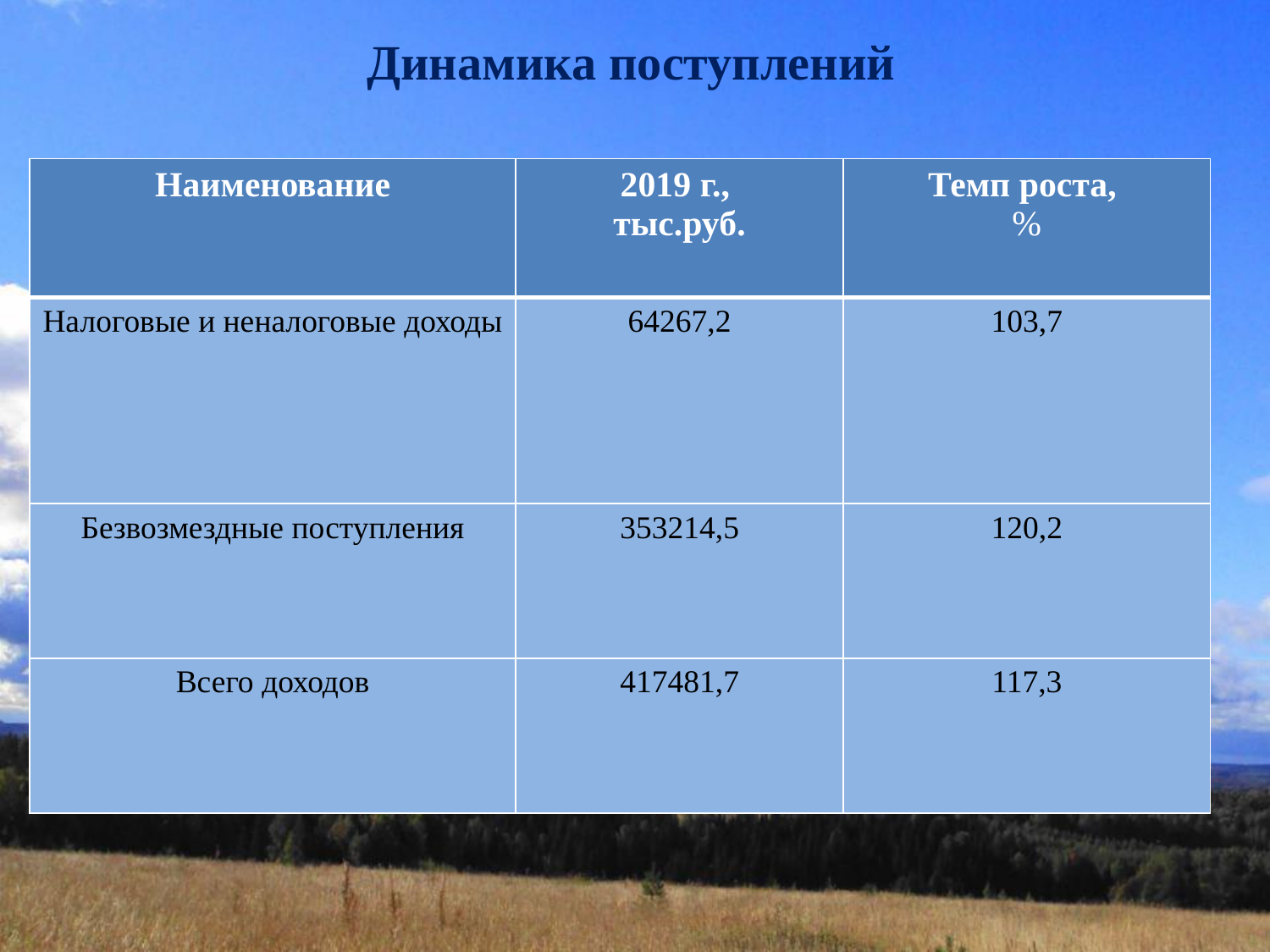

Динамика поступлений
| Наименование | 2019 г., тыс.руб. | Темп роста, % |
| --- | --- | --- |
| Налоговые и неналоговые доходы | 64267,2 | 103,7 |
| Безвозмездные поступления | 353214,5 | 120,2 |
| Всего доходов | 417481,7 | 117,3 |